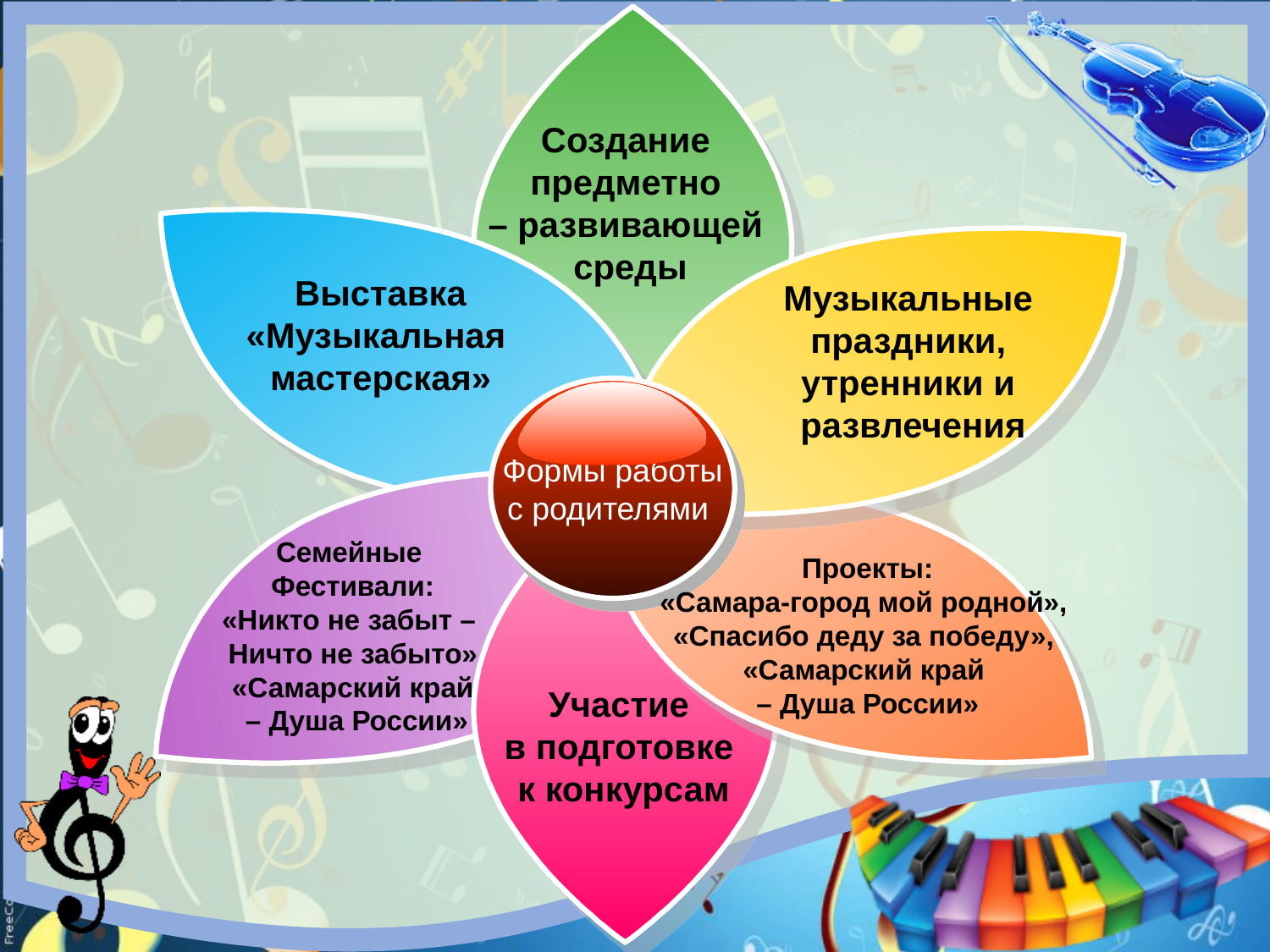

Создание
предметно
– развивающей
среды

Выставка
«Музыкальная
мастерская»
Музыкальные
праздники,
утренники и
развлечения
Формы работы
с родителями

Семейные
Фестивали:
«Никто не забыт –
Ничто не забыто»
«Самарский край
 – Душа России»
Проекты:
«Самара-город мой родной»,
«Спасибо деду за победу»,
«Самарский край
– Душа России»
Участие
в подготовке
к конкурсам